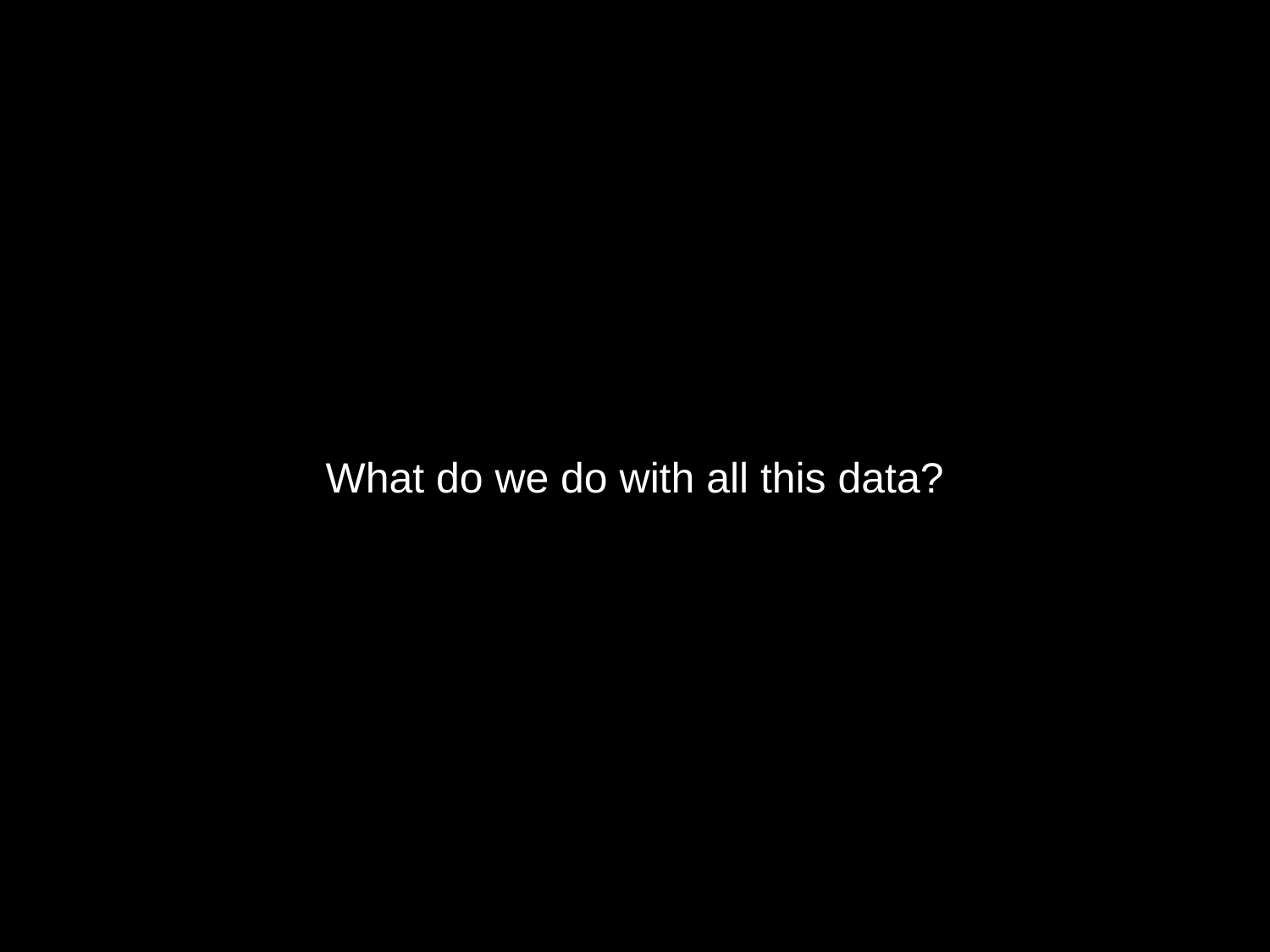

What do we do with all this data?